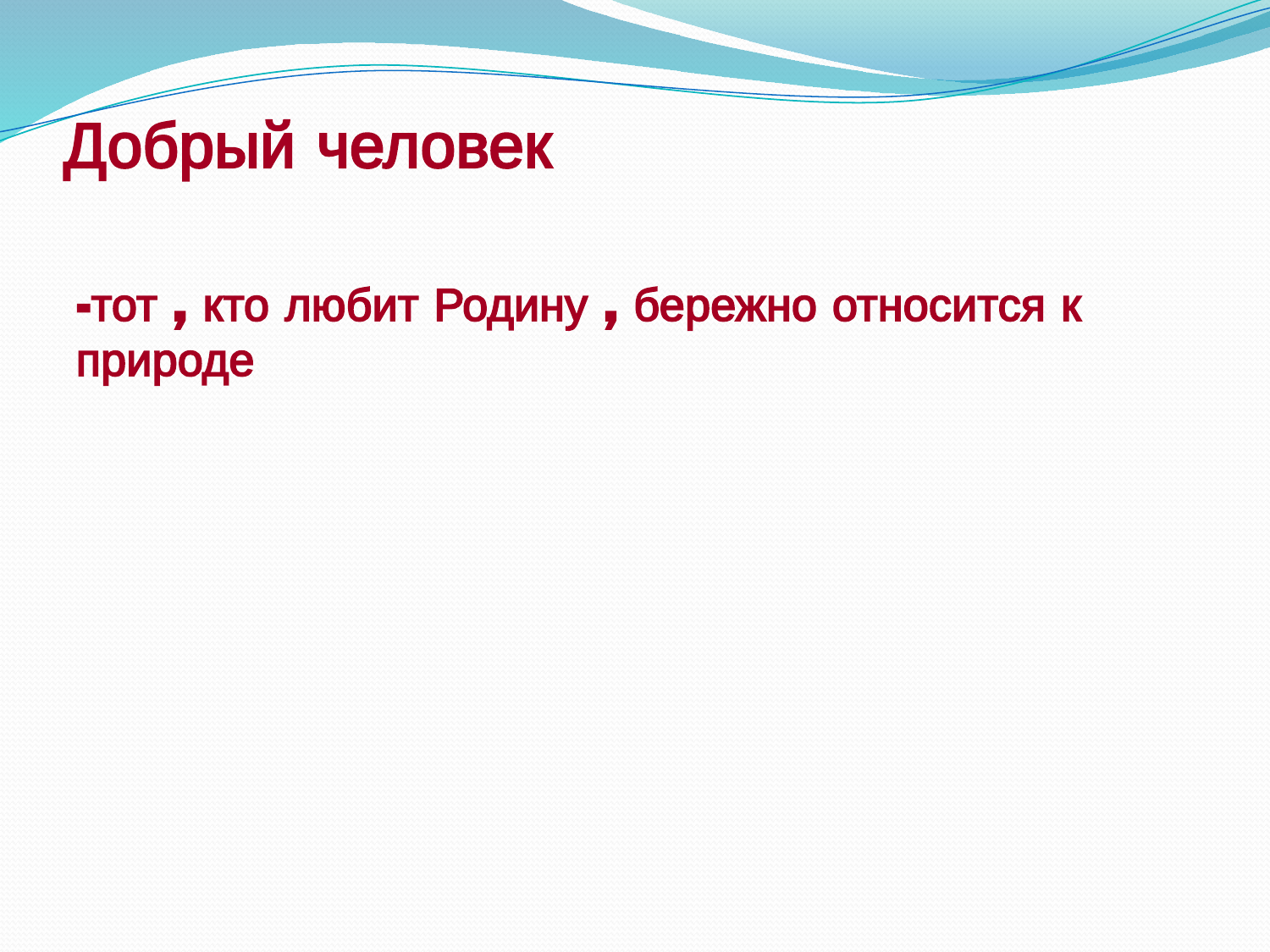

# Добрый человек
-тот , кто любит Родину , бережно относится к природе